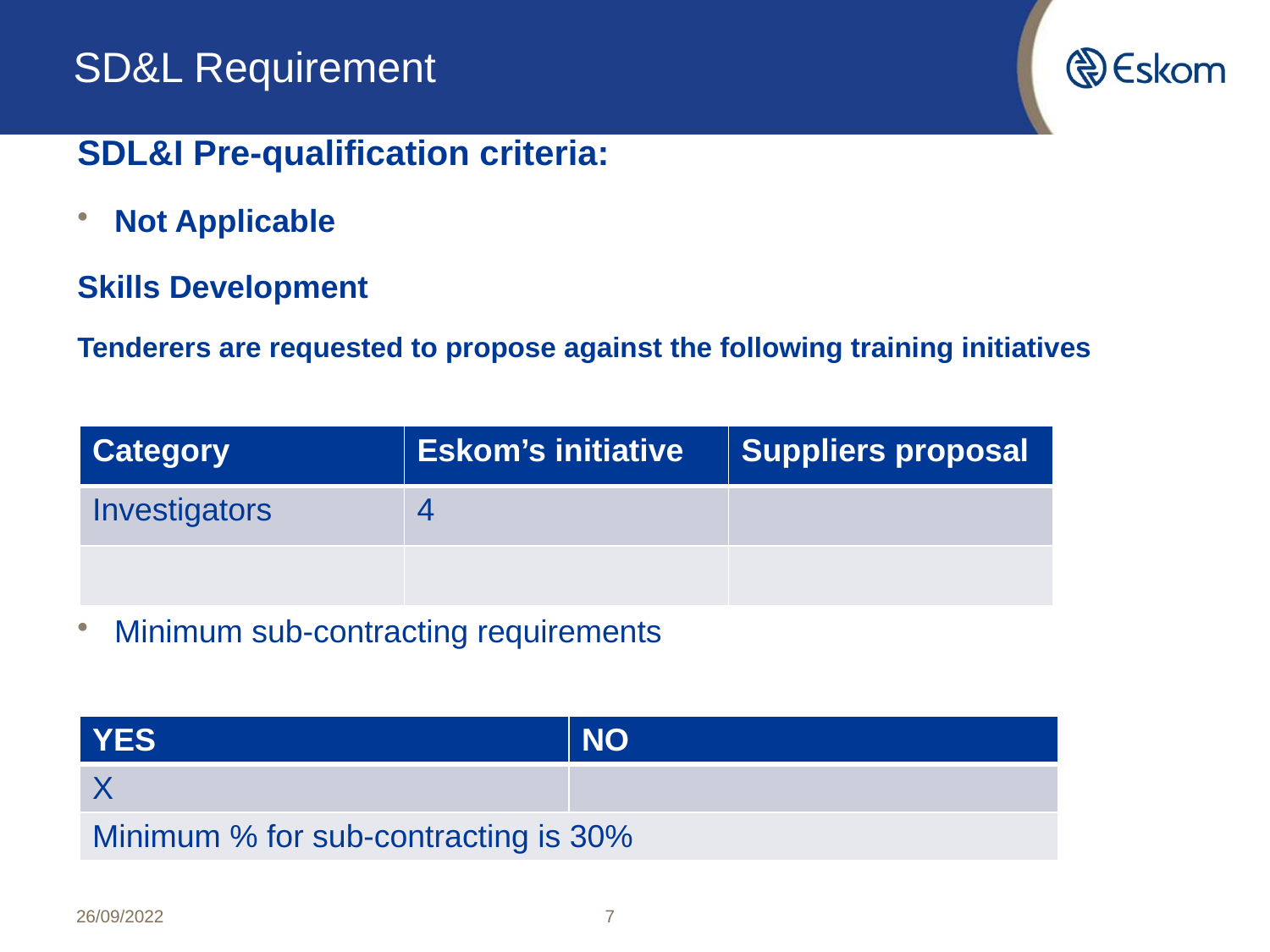

# SD&L Requirement
SDL&I Pre-qualification criteria:
Not Applicable
Skills Development
Tenderers are requested to propose against the following training initiatives

Minimum sub-contracting requirements

| Category | Eskom’s initiative | Suppliers proposal |
| --- | --- | --- |
| Investigators | 4 |  |
|  |  |  |
| YES | NO |
| --- | --- |
| X |  |
| Minimum % for sub-contracting is 30% |  |
26/09/2022
7